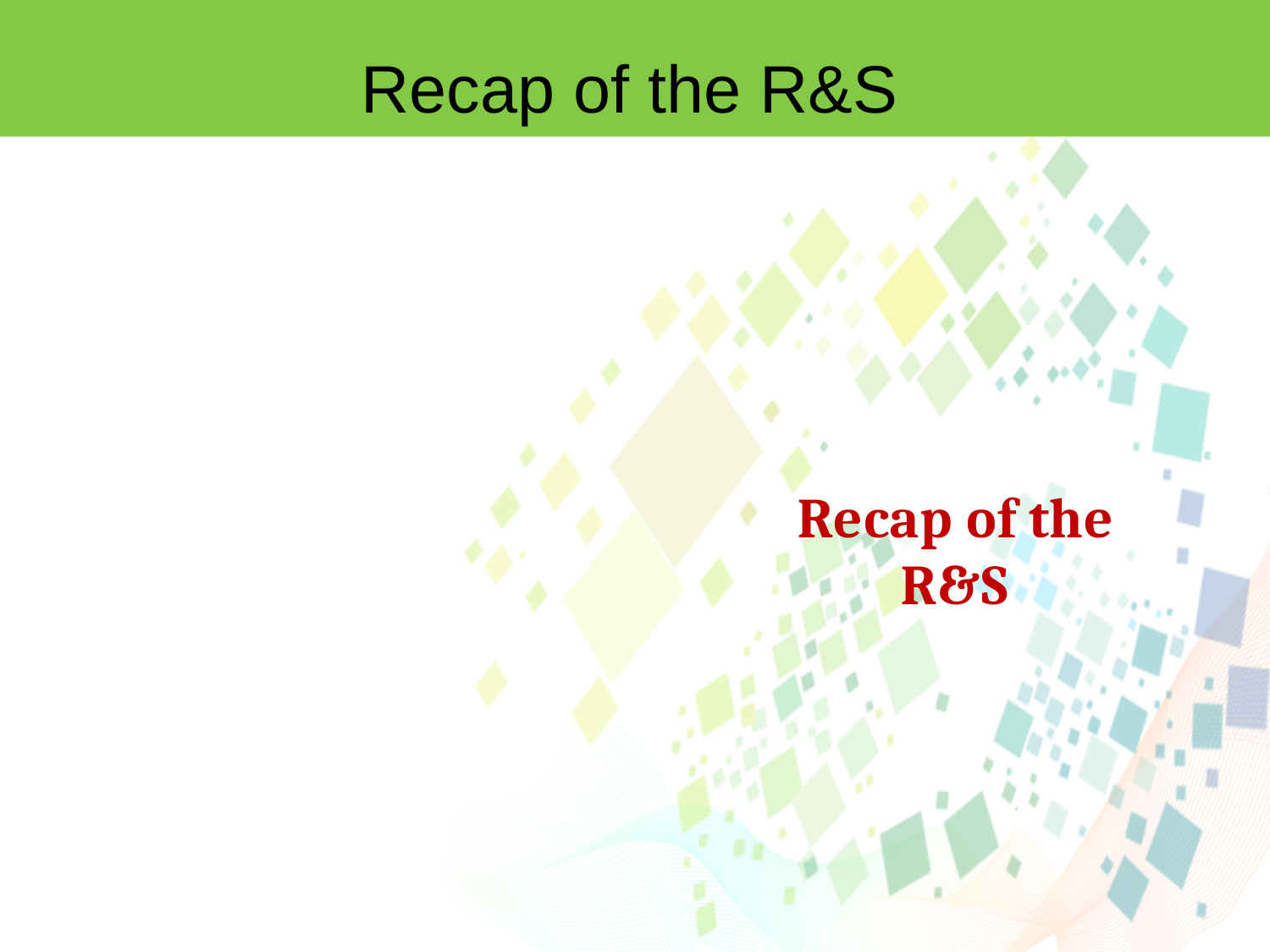

Recap of the R&S
Recap of the R&S